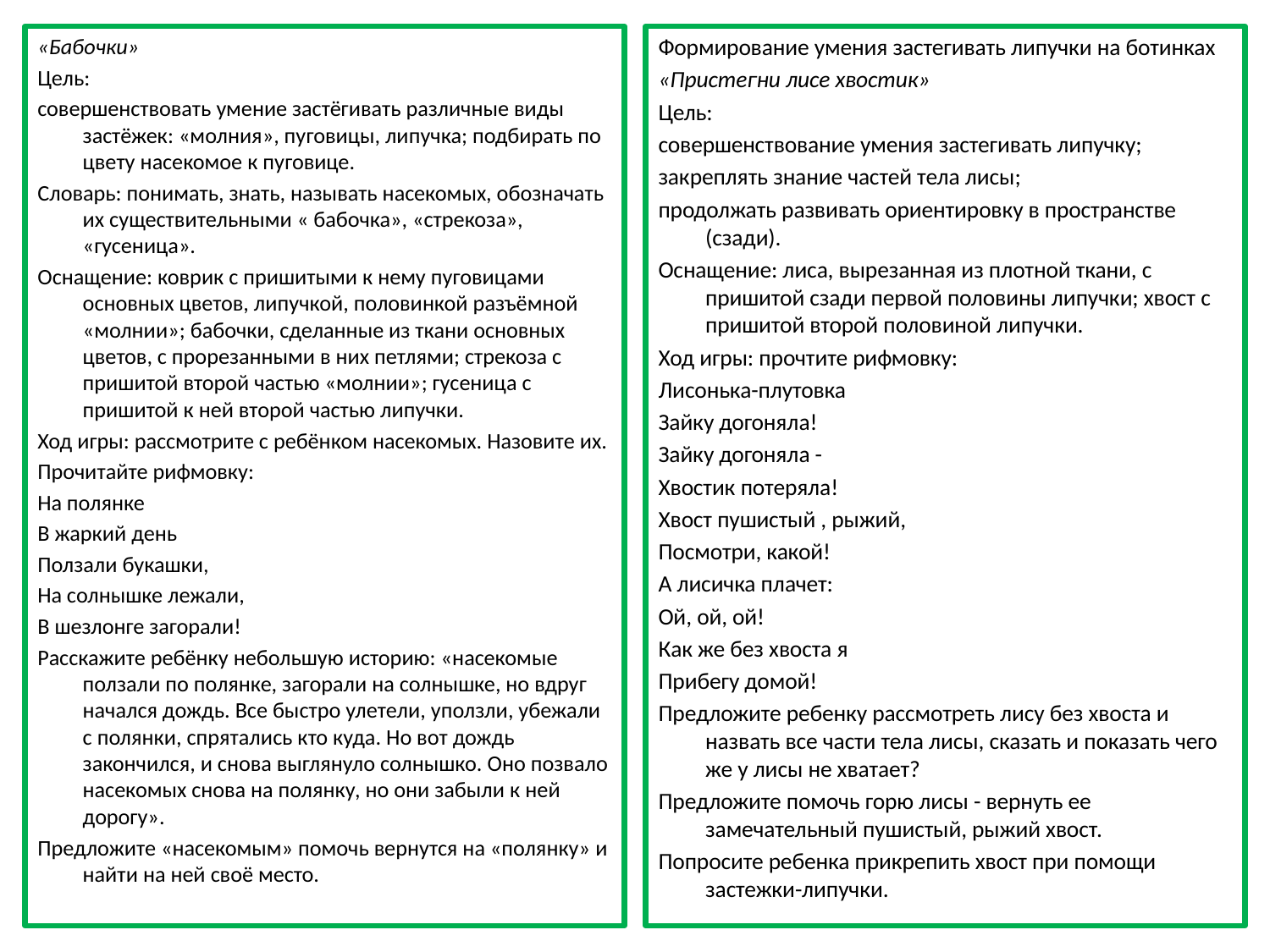

«Бабочки»
Цель:
совершенствовать умение застёгивать различные виды застёжек: «молния», пуговицы, липучка; подбирать по цвету насекомое к пуговице.
Словарь: понимать, знать, называть насекомых, обозначать их существительными « бабочка», «стрекоза», «гусеница».
Оснащение: коврик с пришитыми к нему пуговицами основных цветов, липучкой, половинкой разъёмной «молнии»; бабочки, сделанные из ткани основных цветов, с прорезанными в них петлями; стрекоза с пришитой второй частью «молнии»; гусеница с пришитой к ней второй частью липучки.
Ход игры: рассмотрите с ребёнком насекомых. Назовите их.
Прочитайте рифмовку:
На полянке
В жаркий день
Ползали букашки,
На солнышке лежали,
В шезлонге загорали!
Расскажите ребёнку небольшую историю: «насекомые ползали по полянке, загорали на солнышке, но вдруг начался дождь. Все быстро улетели, уползли, убежали с полянки, спрятались кто куда. Но вот дождь закончился, и снова выглянуло солнышко. Оно позвало насекомых снова на полянку, но они забыли к ней дорогу».
Предложите «насекомым» помочь вернутся на «полянку» и найти на ней своё место.

Формирование умения застегивать липучки на ботинках
«Пристегни лисе хвостик»
Цель:
совершенствование умения застегивать липучку;
закреплять знание частей тела лисы;
продолжать развивать ориентировку в пространстве (сзади).
Оснащение: лиса, вырезанная из плотной ткани, с пришитой сзади первой половины липучки; хвост с пришитой второй половиной липучки.
Ход игры: прочтите рифмовку:
Лисонька-плутовка
Зайку догоняла!
Зайку догоняла -
Хвостик потеряла!
Хвост пушистый , рыжий,
Посмотри, какой!
А лисичка плачет:
Ой, ой, ой!
Как же без хвоста я
Прибегу домой!
Предложите ребенку рассмотреть лису без хвоста и назвать все части тела лисы, сказать и показать чего же у лисы не хватает?
Предложите помочь горю лисы - вернуть ее замечательный пушистый, рыжий хвост.
Попросите ребенка прикрепить хвост при помощи застежки-липучки.